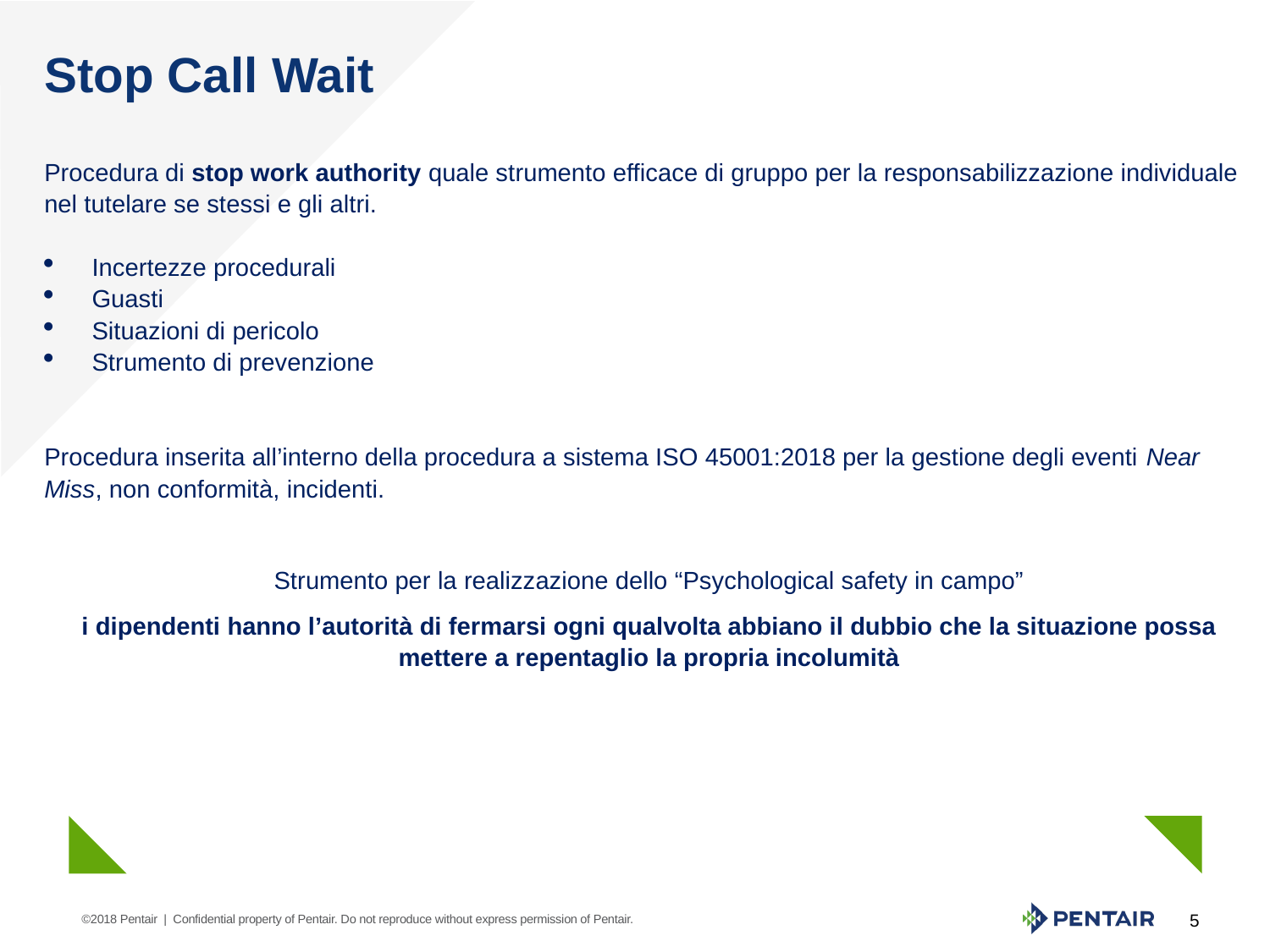

# Stop Call Wait

Procedura di stop work authority quale strumento efficace di gruppo per la responsabilizzazione individuale nel tutelare se stessi e gli altri.

Incertezze procedurali
Guasti
Situazioni di pericolo
Strumento di prevenzione

Procedura inserita all’interno della procedura a sistema ISO 45001:2018 per la gestione degli eventi Near Miss, non conformità, incidenti.

Strumento per la realizzazione dello “Psychological safety in campo”
i dipendenti hanno l’autorità di fermarsi ogni qualvolta abbiano il dubbio che la situazione possa mettere a repentaglio la propria incolumità
©2018 Pentair  |  Confidential property of Pentair. Do not reproduce without express permission of Pentair.